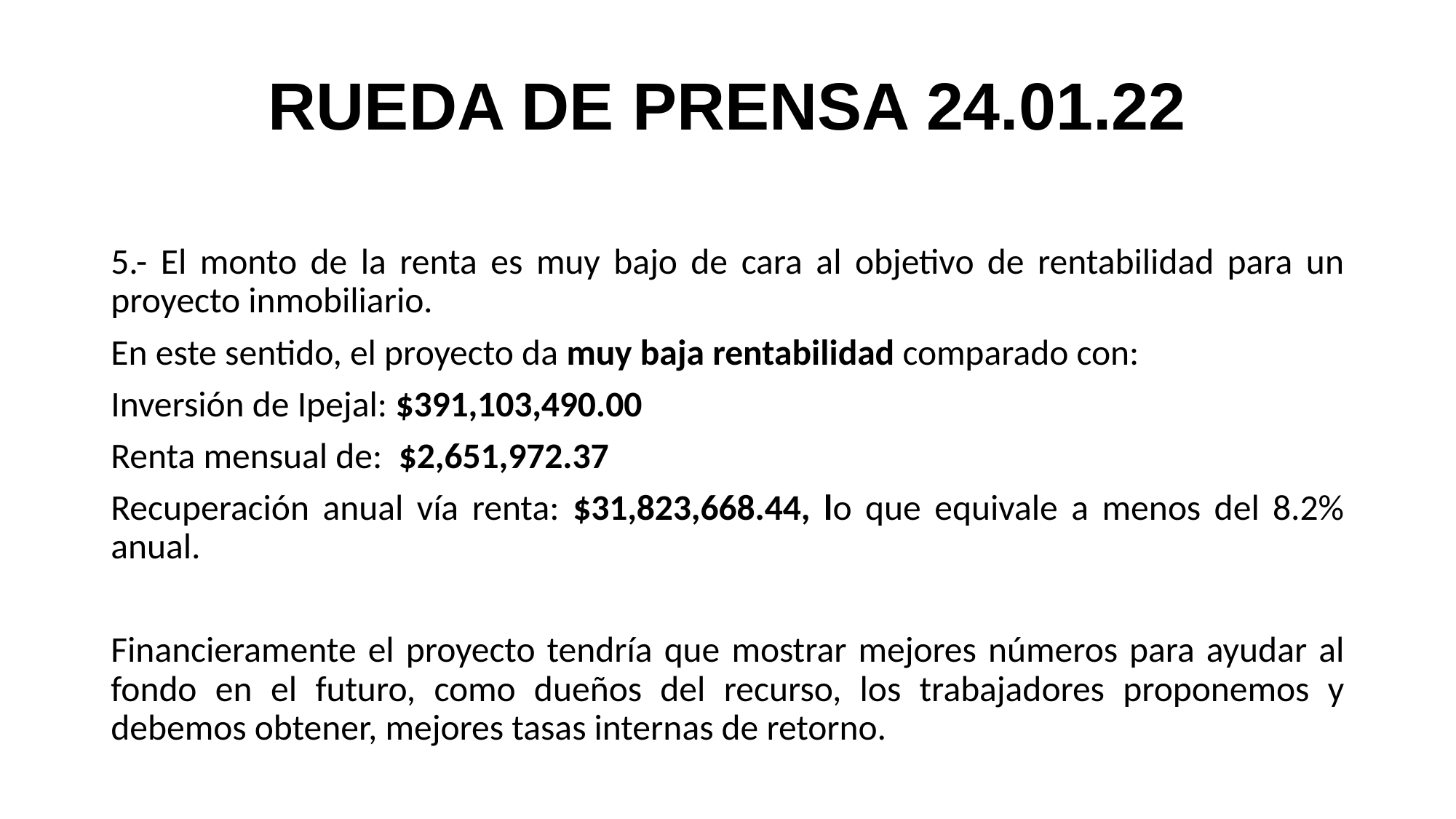

# RUEDA DE PRENSA 24.01.22
5.- El monto de la renta es muy bajo de cara al objetivo de rentabilidad para un proyecto inmobiliario.
En este sentido, el proyecto da muy baja rentabilidad comparado con:
Inversión de Ipejal: $391,103,490.00
Renta mensual de:  $2,651,972.37
Recuperación anual vía renta: $31,823,668.44, lo que equivale a menos del 8.2% anual.

Financieramente el proyecto tendría que mostrar mejores números para ayudar al fondo en el futuro, como dueños del recurso, los trabajadores proponemos y debemos obtener, mejores tasas internas de retorno.